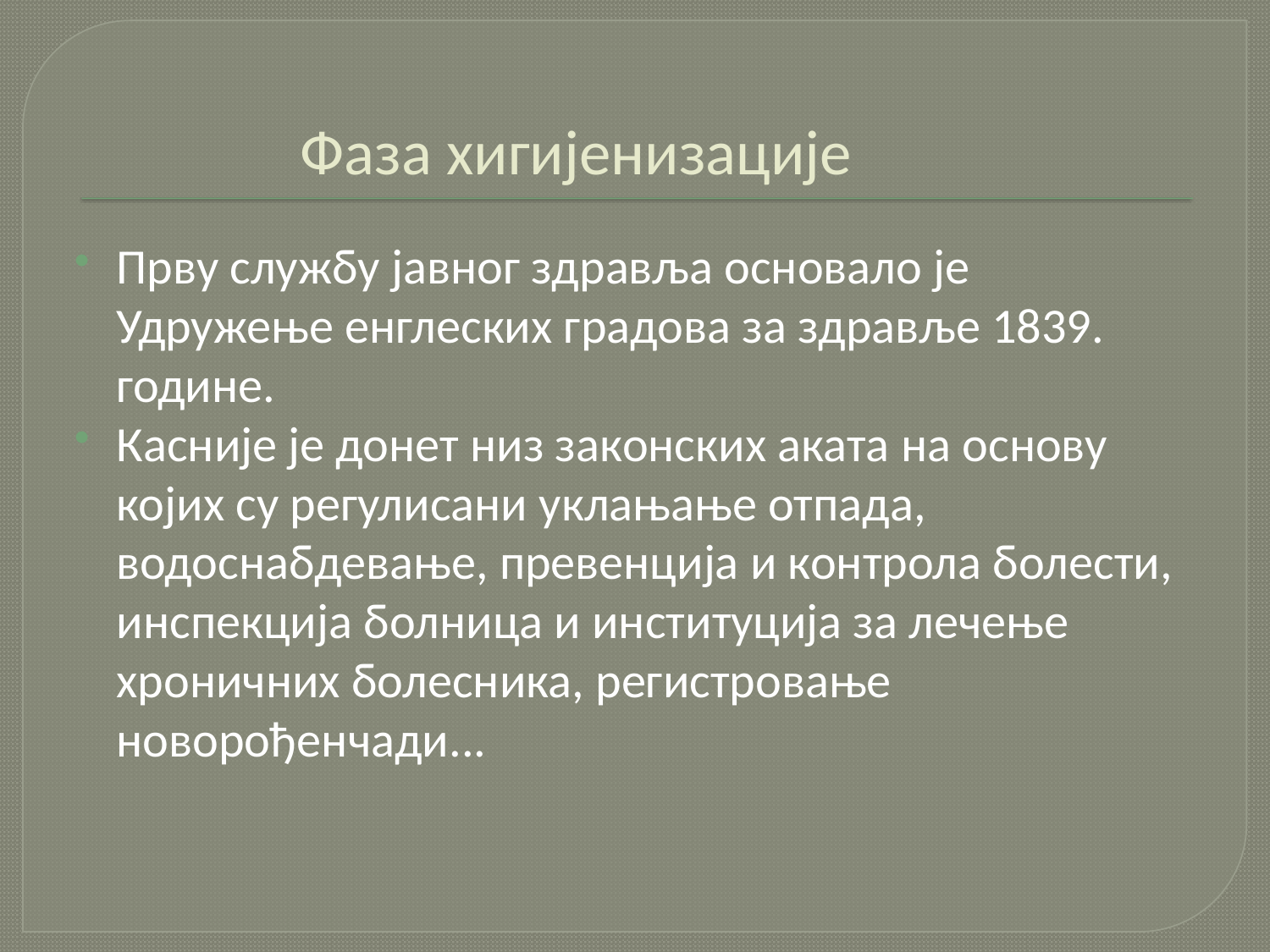

# Фаза хигијенизације
Прву службу јавног здравља основало је Удружење енглеских градова за здравље 1839. године.
Касније је донет низ законских аката на основу којих су регулисани уклањање отпада, водоснабдевање, превенција и контрола болести, инспекција болница и институција за лечење хроничних болесника, регистровање новорођенчади...